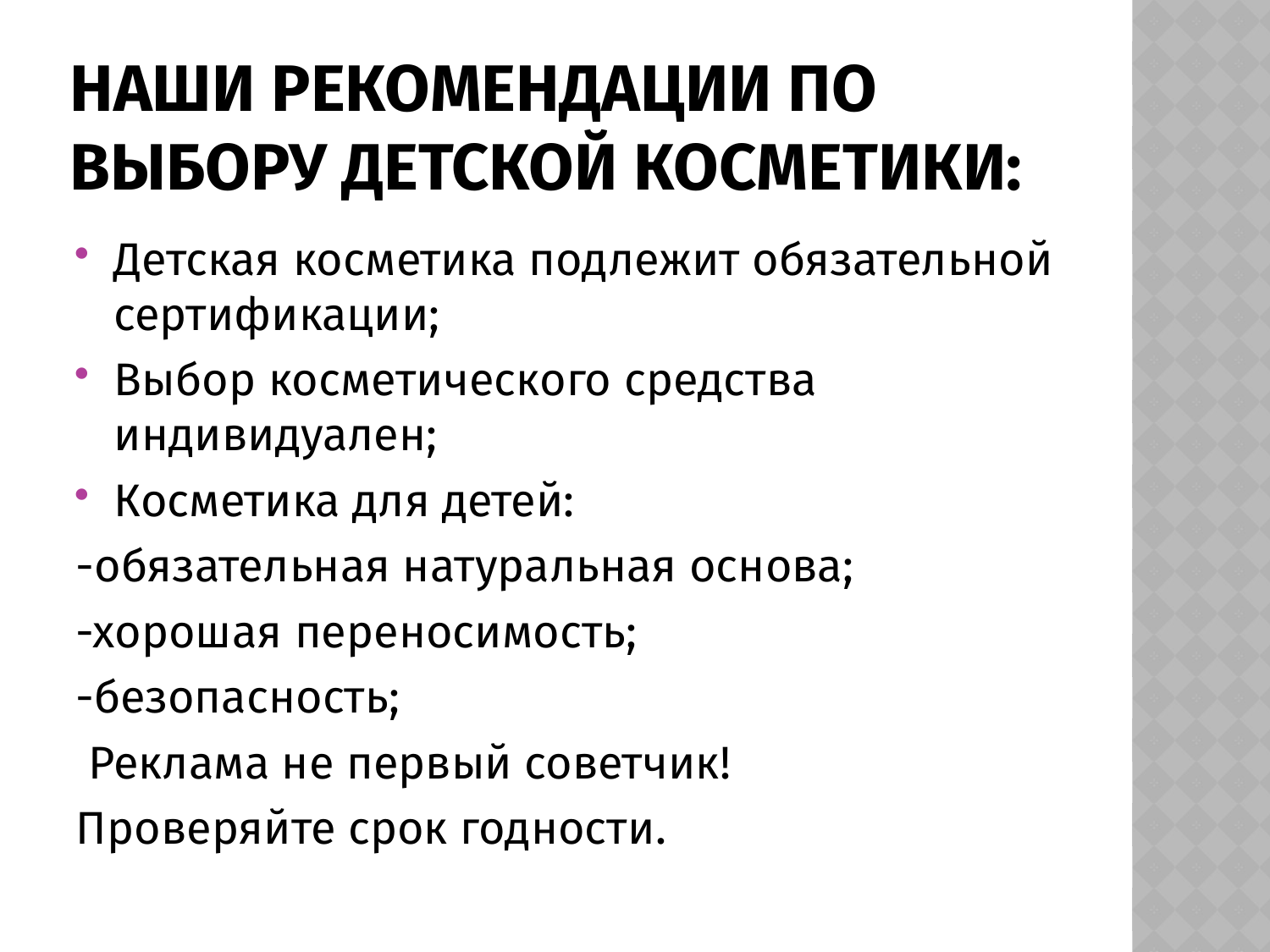

# Наши рекомендации по выбору детской косметики:
Детская косметика подлежит обязательной сертификации;
Выбор косметического средства индивидуален;
Косметика для детей:
-обязательная натуральная основа;
-хорошая переносимость;
-безопасность;
 Реклама не первый советчик!
Проверяйте срок годности.